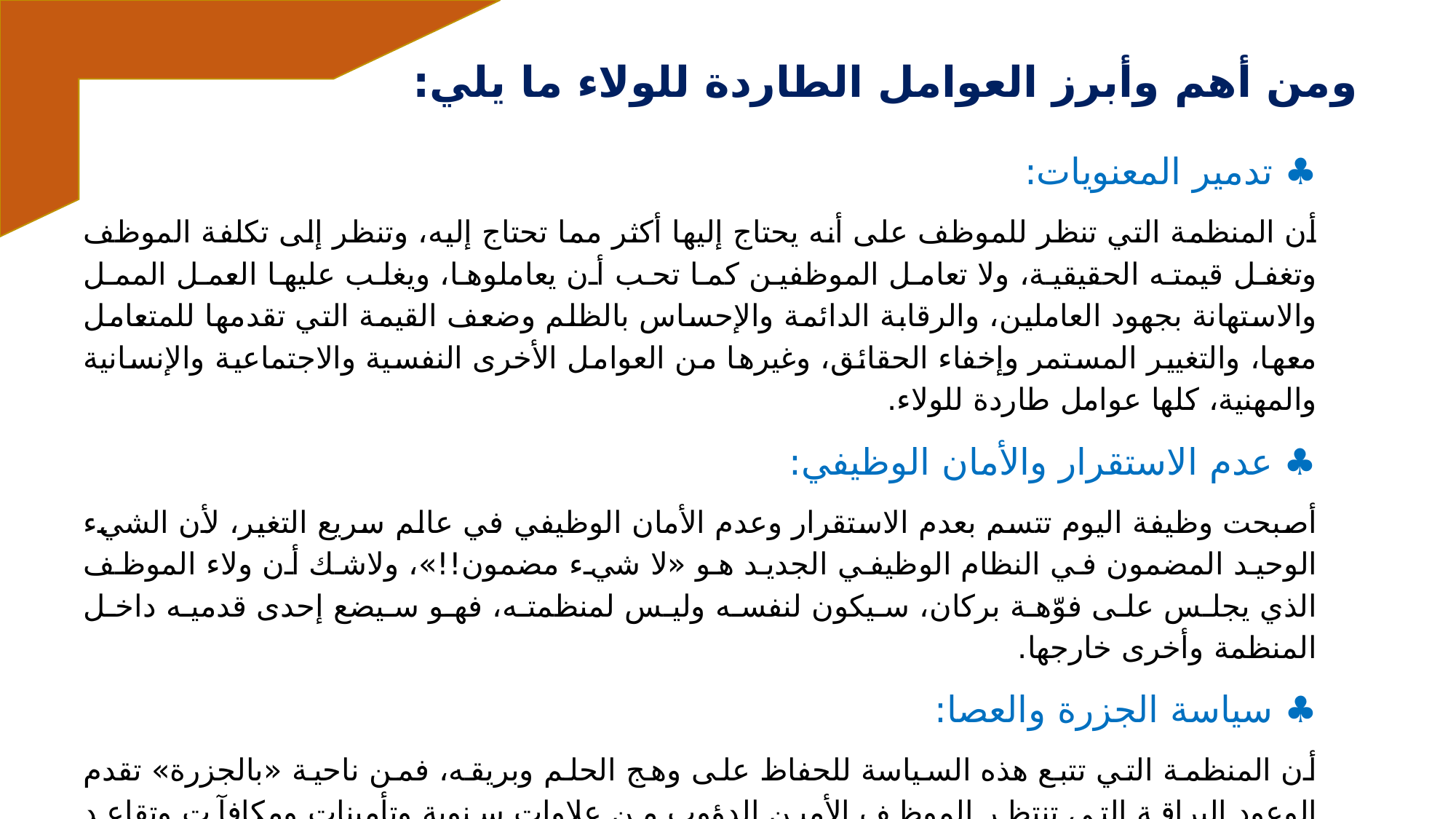

2- مصادر الدفع أو الطرد للولاء التنظيمي:
ومن أهم وأبرز العوامل الطاردة للولاء ما يلي:

♣ تدمير المعنويات:
أن المنظمة التي تنظر للموظف على أنه يحتاج إليها أكثر مما تحتاج إليه، وتنظر إلى تكلفة الموظف وتغفل قيمته الحقيقية، ولا تعامل الموظفين كما تحب أن يعاملوها، ويغلب عليها العمل الممل والاستهانة بجهود العاملين، والرقابة الدائمة والإحساس بالظلم وضعف القيمة التي تقدمها للمتعامل معها، والتغيير المستمر وإخفاء الحقائق، وغيرها من العوامل الأخرى النفسية والاجتماعية والإنسانية والمهنية، كلها عوامل طاردة للولاء.
♣ عدم الاستقرار والأمان الوظيفي:
أصبحت وظيفة اليوم تتسم بعدم الاستقرار وعدم الأمان الوظيفي في عالم سريع التغير، لأن الشيء الوحيد المضمون في النظام الوظيفي الجديد هو «لا شيء مضمون!!»، ولاشك أن ولاء الموظف الذي يجلس على فوّهة بركان، سيكون لنفسه وليس لمنظمته، فهو سيضع إحدى قدميه داخل المنظمة وأخرى خارجها.
♣ سياسة الجزرة والعصا:
أن المنظمة التي تتبع هذه السياسة للحفاظ على وهج الحلم وبريقه، فمن ناحية «بالجزرة» تقدم الوعود البراقة التي تنتظر الموظف الأمين الدؤوب من علاوات سنوية وتأمينات ومكافآت وتقاعد وفرص ترق لمناصب أعلى، وناحية أخرى «بالعصا» تهدّد بأن يفقد كل هذه المميزات ويفقد معها